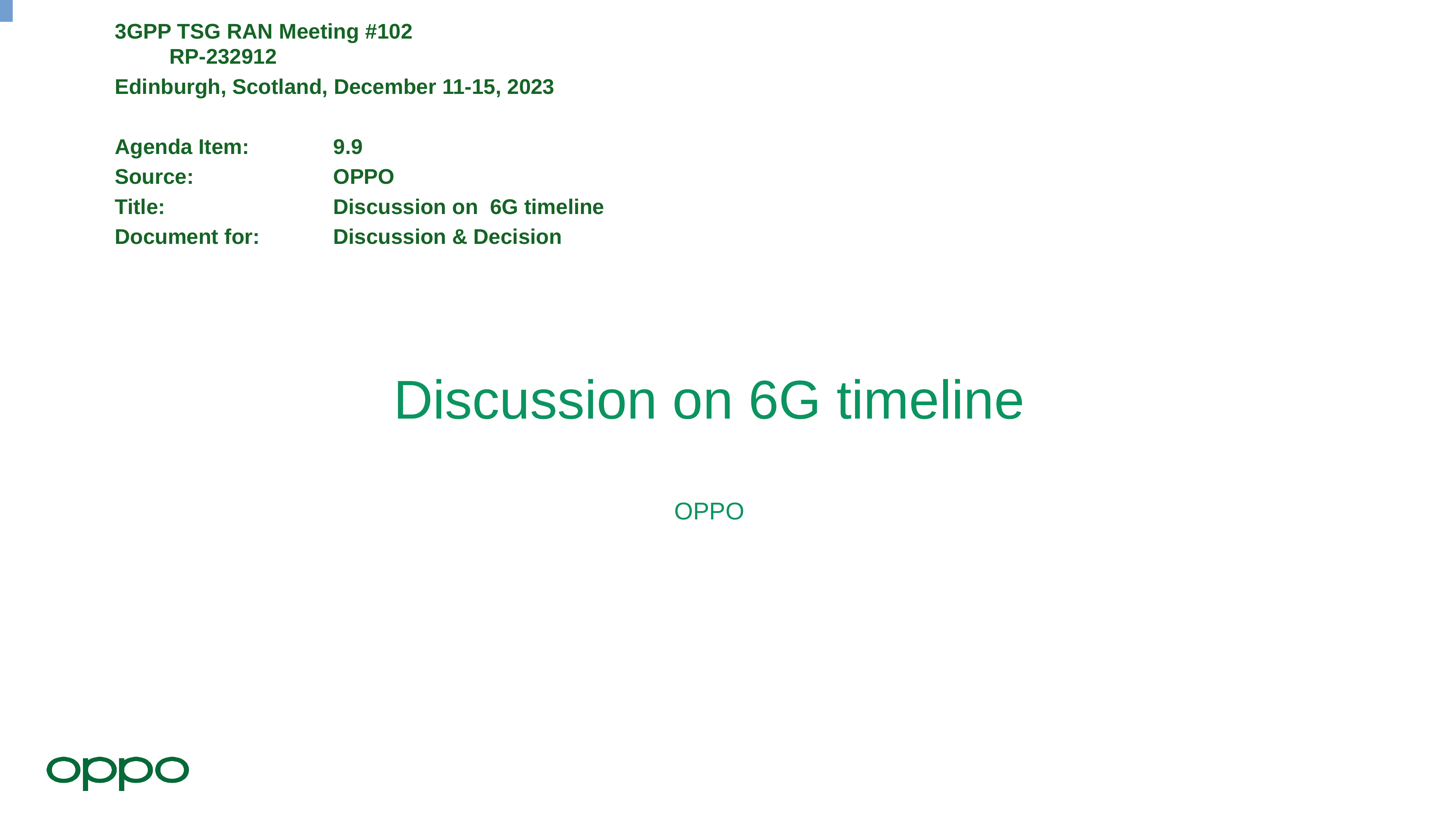

3GPP TSG RAN Meeting #102	                                                                                                                             					RP-232912
Edinburgh, Scotland, December 11-15, 2023

Agenda Item:		9.9
Source:			OPPO
Title:				Discussion on  6G timeline
Document for:		Discussion & Decision
# Discussion on 6G timeline OPPO